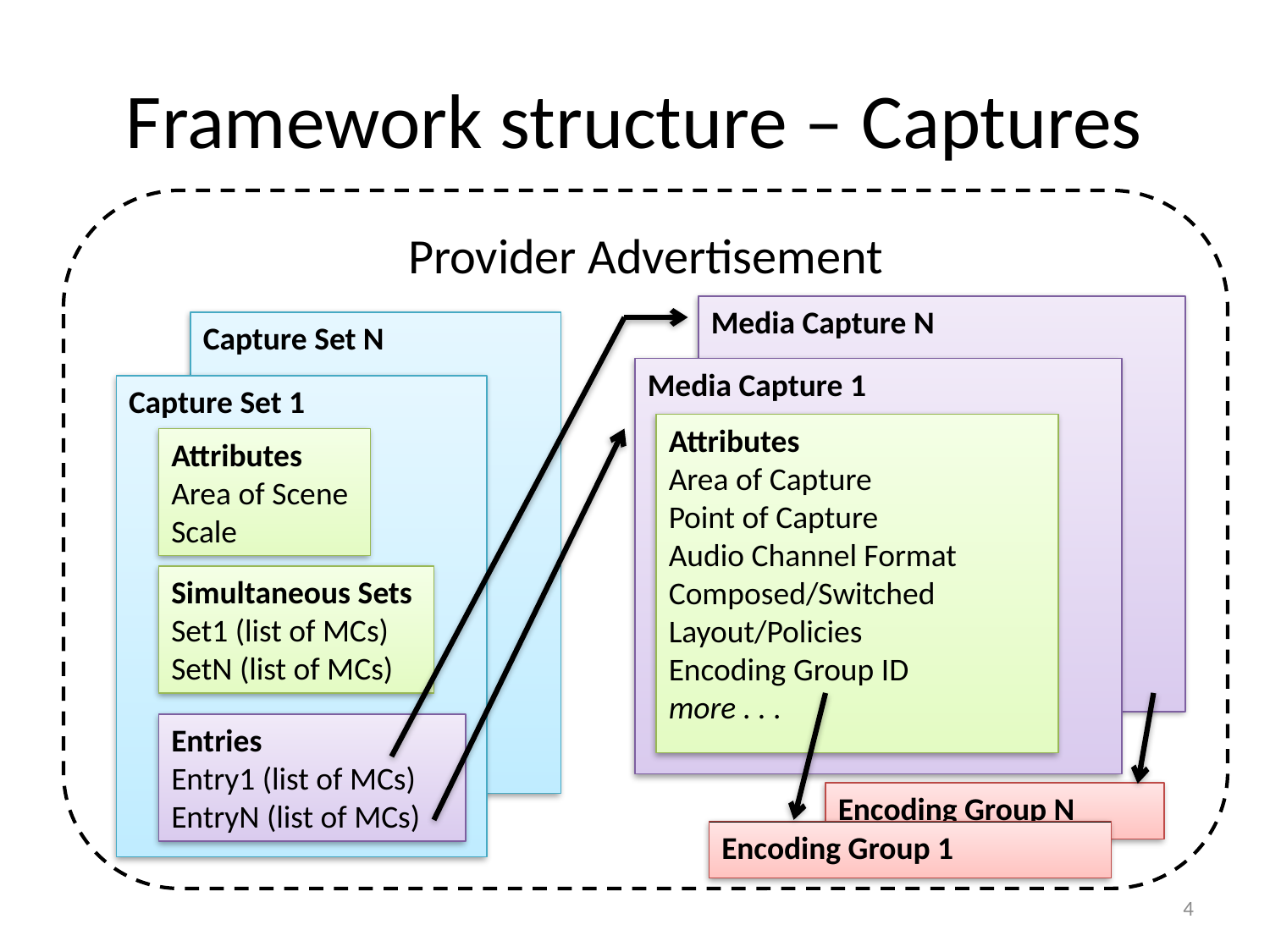

# Framework structure – Captures
Provider Advertisement
Media Capture N
Capture Set N

Media Capture 1
Capture Set 1

Attributes
Area of Capture
Point of Capture
Audio Channel Format
Composed/Switched
Layout/Policies
Encoding Group ID
more . . .
Attributes
Area of Scene
Scale
Simultaneous Sets
Set1 (list of MCs)
SetN (list of MCs)
Entries
Entry1 (list of MCs)
EntryN (list of MCs)
Encoding Group N
Encoding Group 1
4